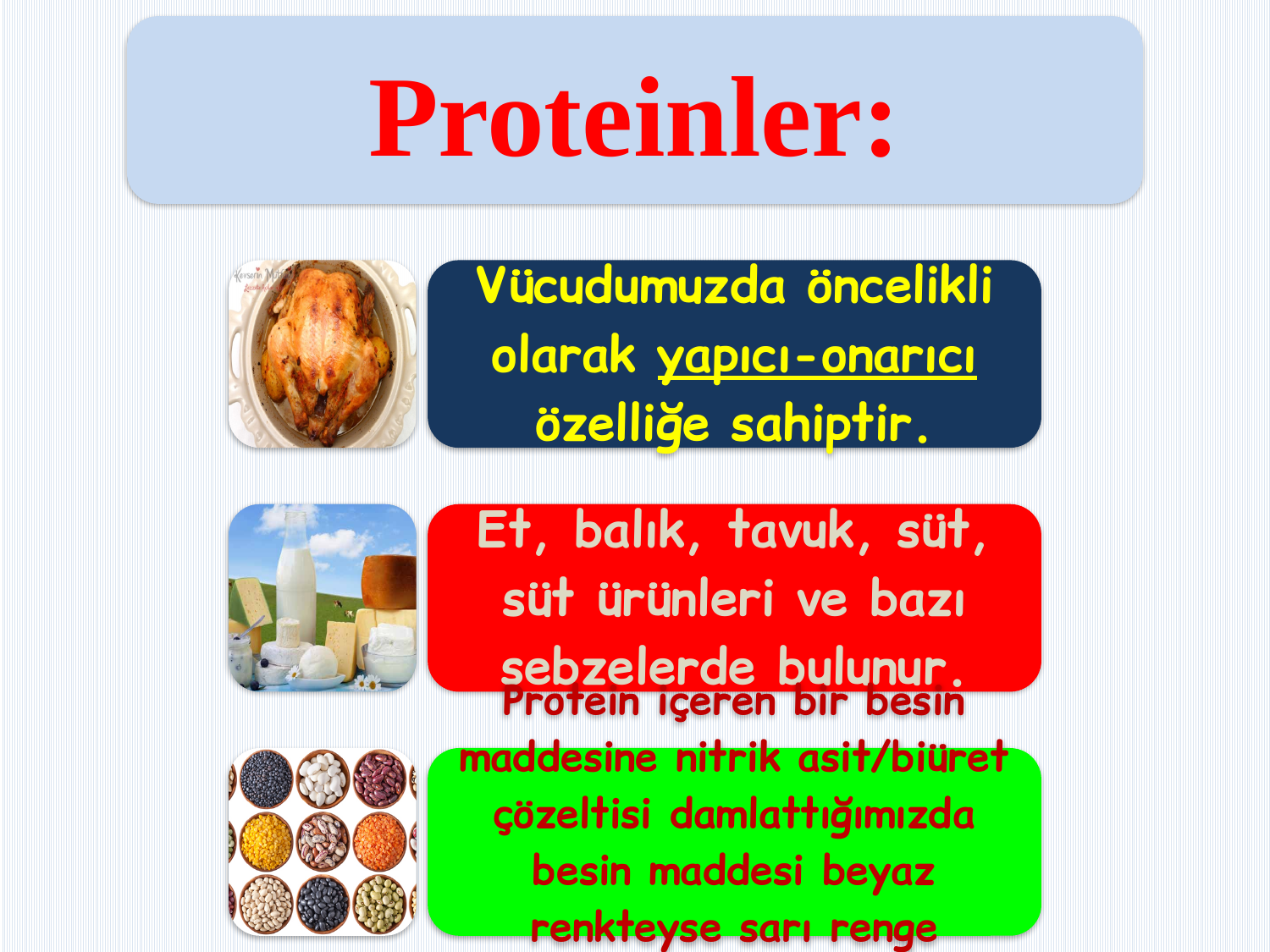

Proteinler:
Vücudumuzda öncelikli olarak yapıcı-onarıcı özelliğe sahiptir.
Et, balık, tavuk, süt, süt ürünleri ve bazı sebzelerde bulunur.